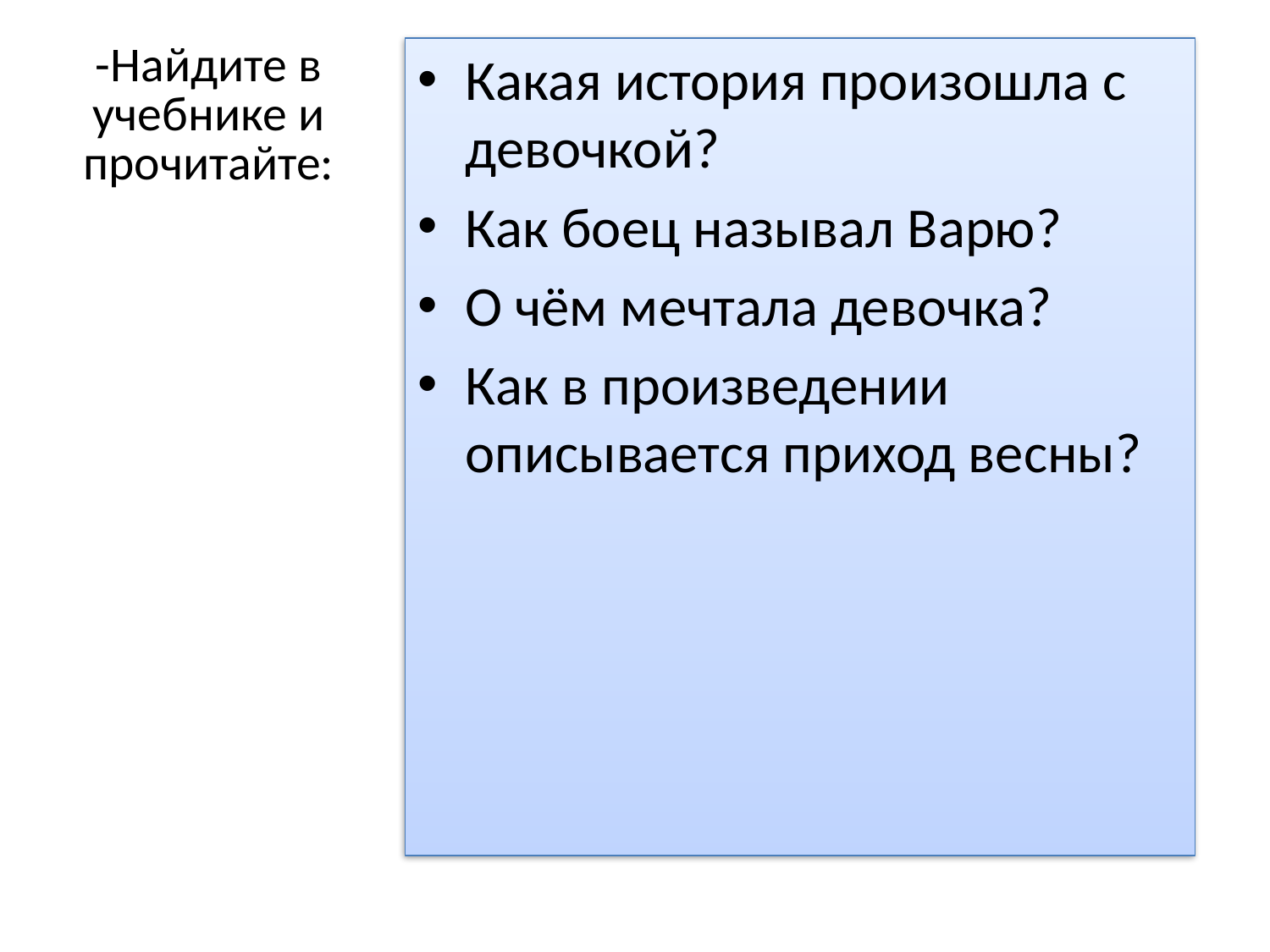

-Найдите в учебнике и прочитайте:
Какая история произошла с девочкой?
Как боец называл Варю?
О чём мечтала девочка?
Как в произведении описывается приход весны?